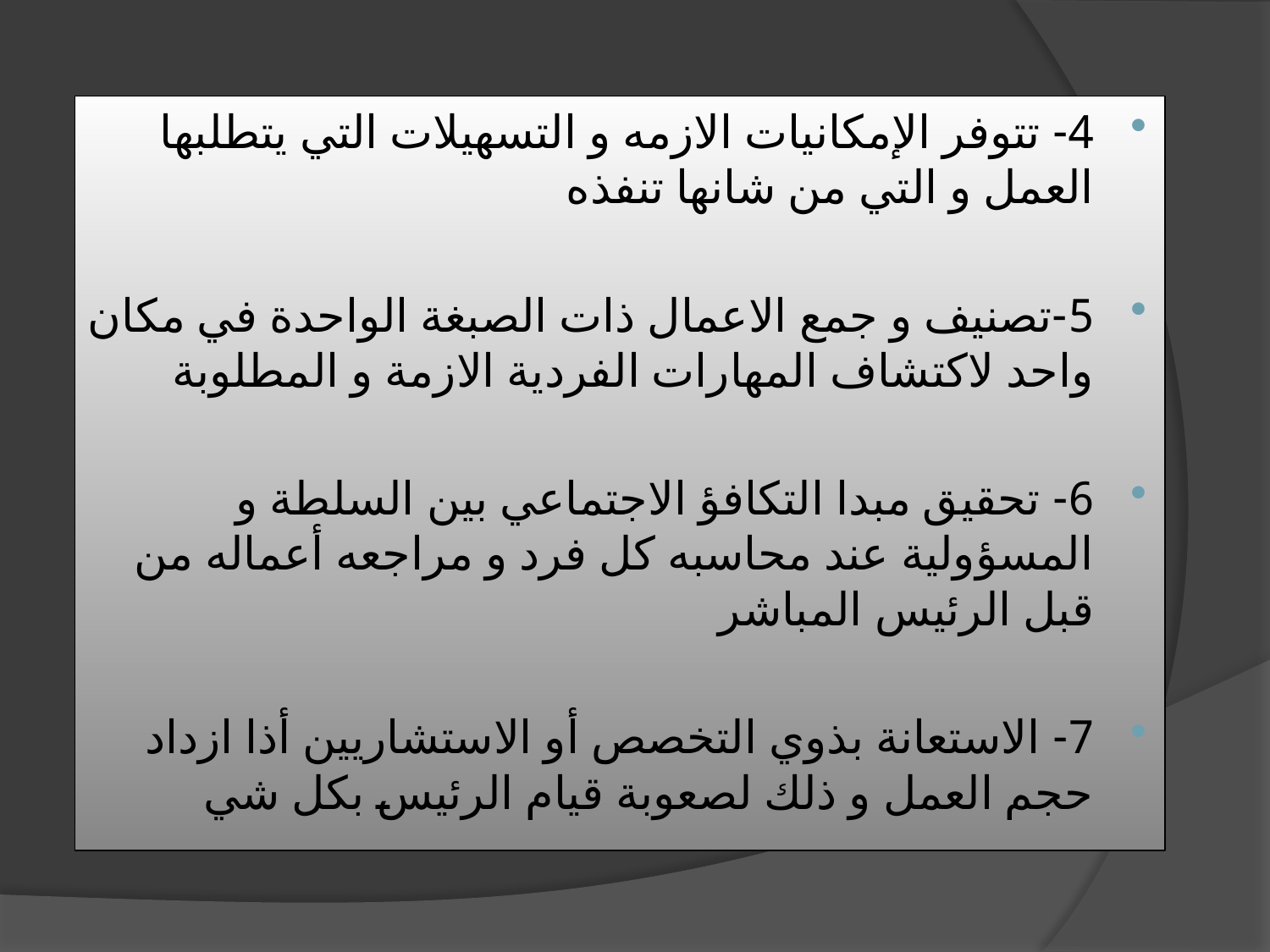

4- تتوفر الإمكانيات الازمه و التسهيلات التي يتطلبها العمل و التي من شانها تنفذه

5-تصنيف و جمع الاعمال ذات الصبغة الواحدة في مكان واحد لاكتشاف المهارات الفردية الازمة و المطلوبة

6- تحقيق مبدا التكافؤ الاجتماعي بين السلطة و المسؤولية عند محاسبه كل فرد و مراجعه أعماله من قبل الرئيس المباشر

7- الاستعانة بذوي التخصص أو الاستشاريين أذا ازداد حجم العمل و ذلك لصعوبة قيام الرئيس بكل شي